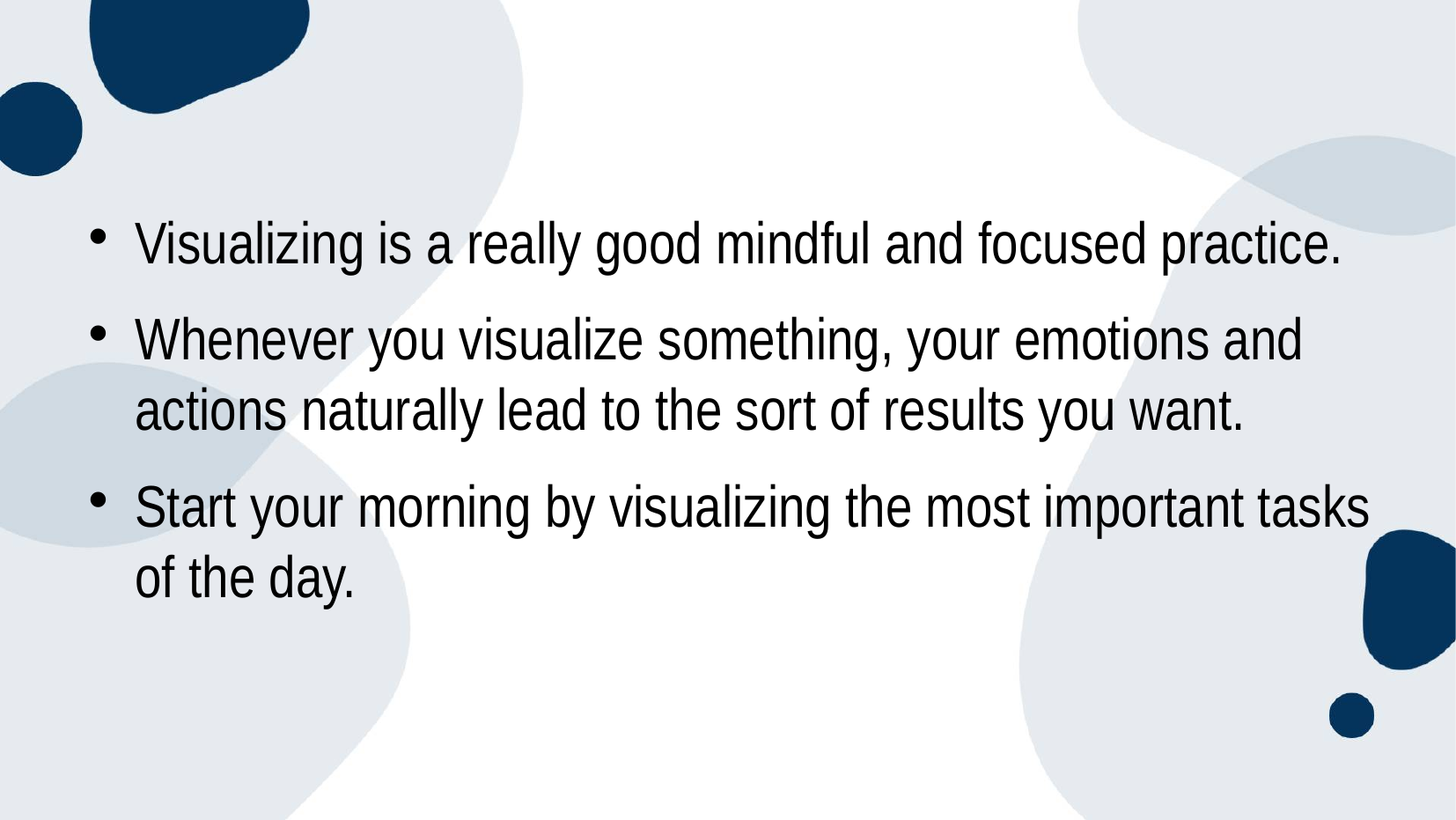

Visualizing is a really good mindful and focused practice.
Whenever you visualize something, your emotions and actions naturally lead to the sort of results you want.
Start your morning by visualizing the most important tasks of the day.